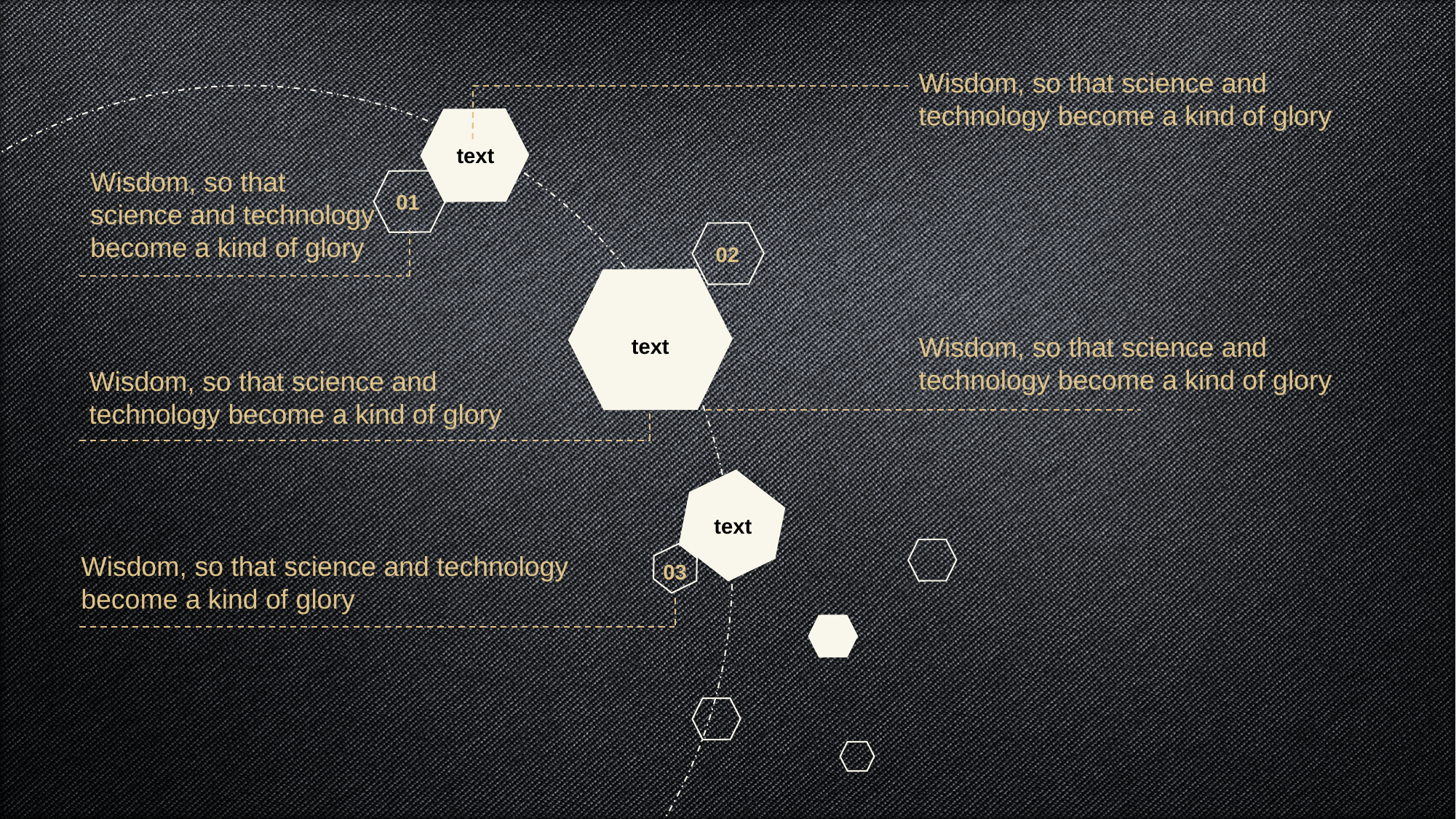

Wisdom, so that science and technology become a kind of glory

text
Wisdom, so that science and technology become a kind of glory

01

02

Wisdom, so that science and technology become a kind of glory
text
Wisdom, so that science and technology become a kind of glory

text

Wisdom, so that science and technology become a kind of glory

03